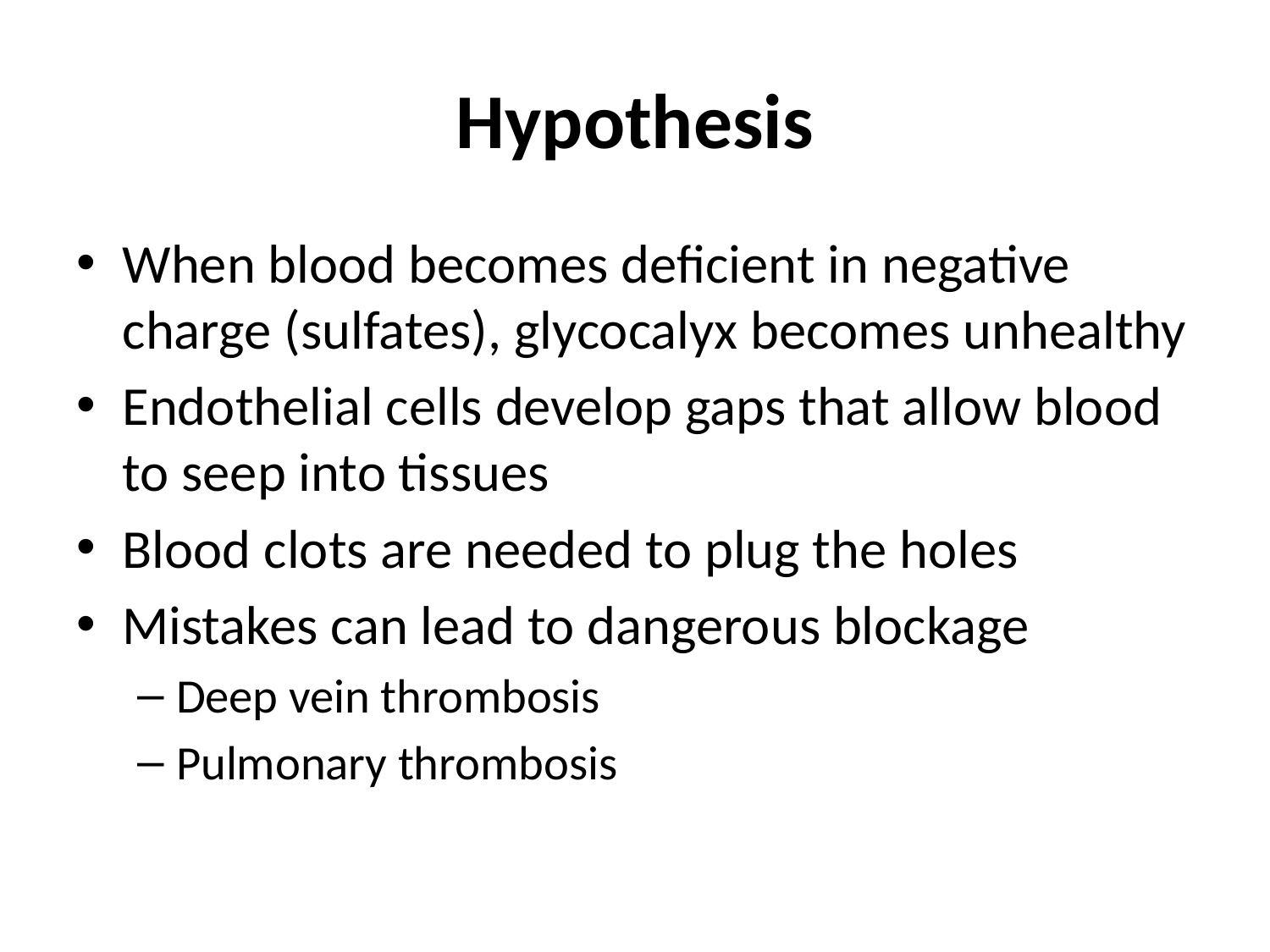

# Hypothesis
When blood becomes deficient in negative charge (sulfates), glycocalyx becomes unhealthy
Endothelial cells develop gaps that allow blood to seep into tissues
Blood clots are needed to plug the holes
Mistakes can lead to dangerous blockage
Deep vein thrombosis
Pulmonary thrombosis